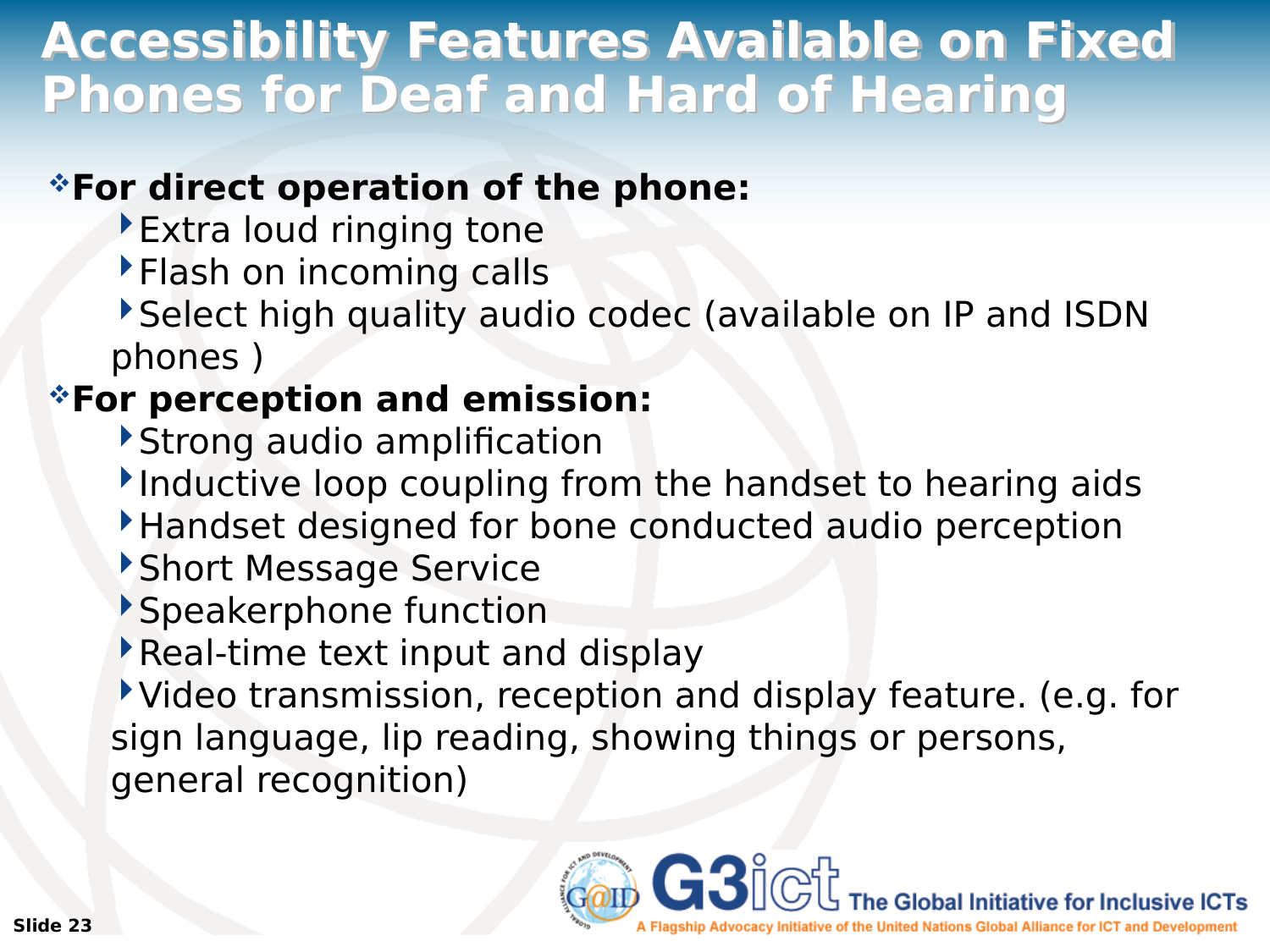

# Accessibility Features Available on Fixed Phones for Deaf and Hard of Hearing
For direct operation of the phone:
Extra loud ringing tone
Flash on incoming calls
Select high quality audio codec (available on IP and ISDN phones )
For perception and emission:
Strong audio amplification
Inductive loop coupling from the handset to hearing aids
Handset designed for bone conducted audio perception
Short Message Service
Speakerphone function
Real-time text input and display
Video transmission, reception and display feature. (e.g. for sign language, lip reading, showing things or persons, general recognition)